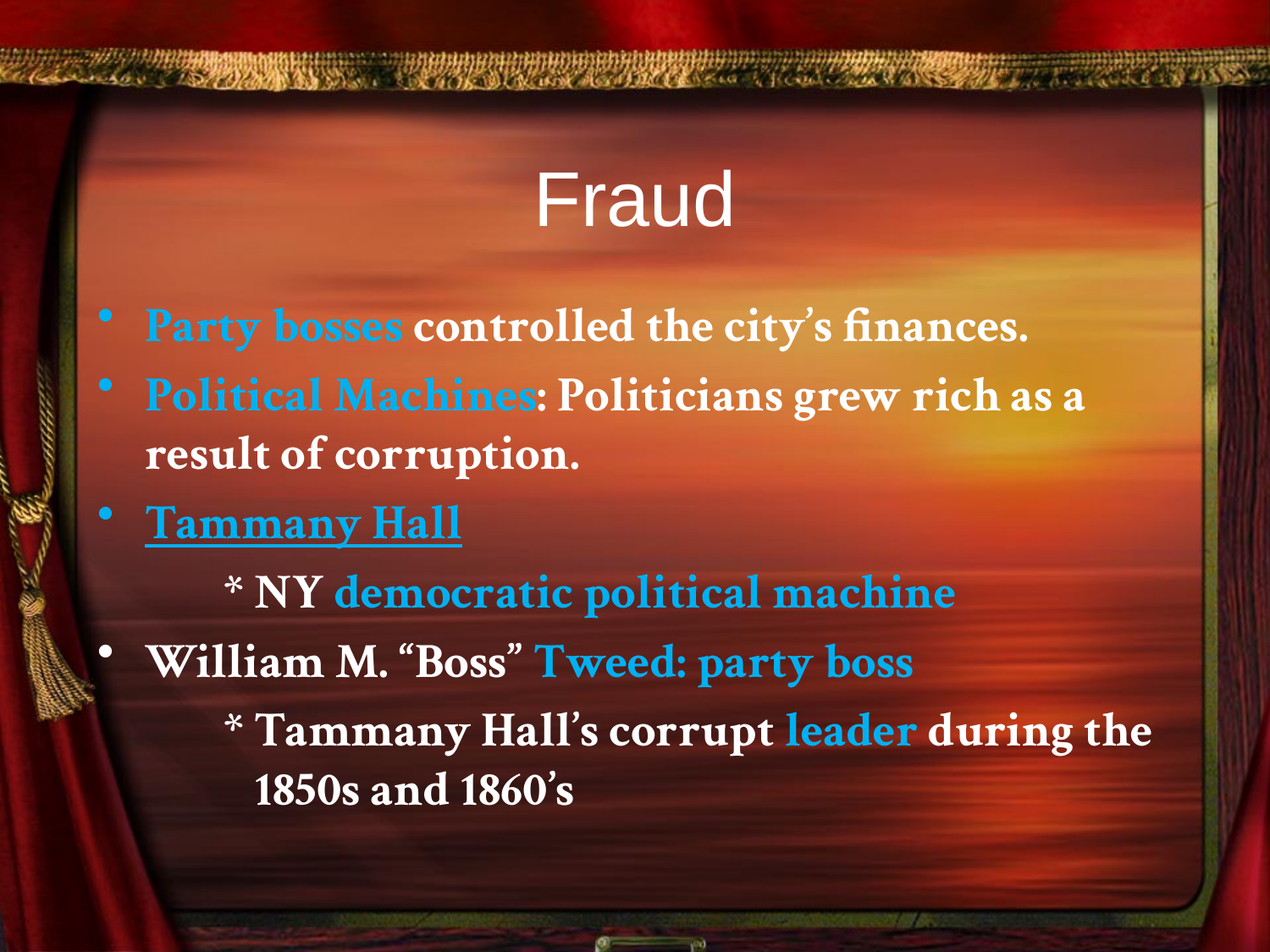

# Fraud
Party bosses controlled the city’s finances.
Political Machines: Politicians grew rich as a result of corruption.
Tammany Hall
	* NY democratic political machine
William M. “Boss” Tweed: party boss
	* Tammany Hall’s corrupt leader during the 	   1850s and 1860’s